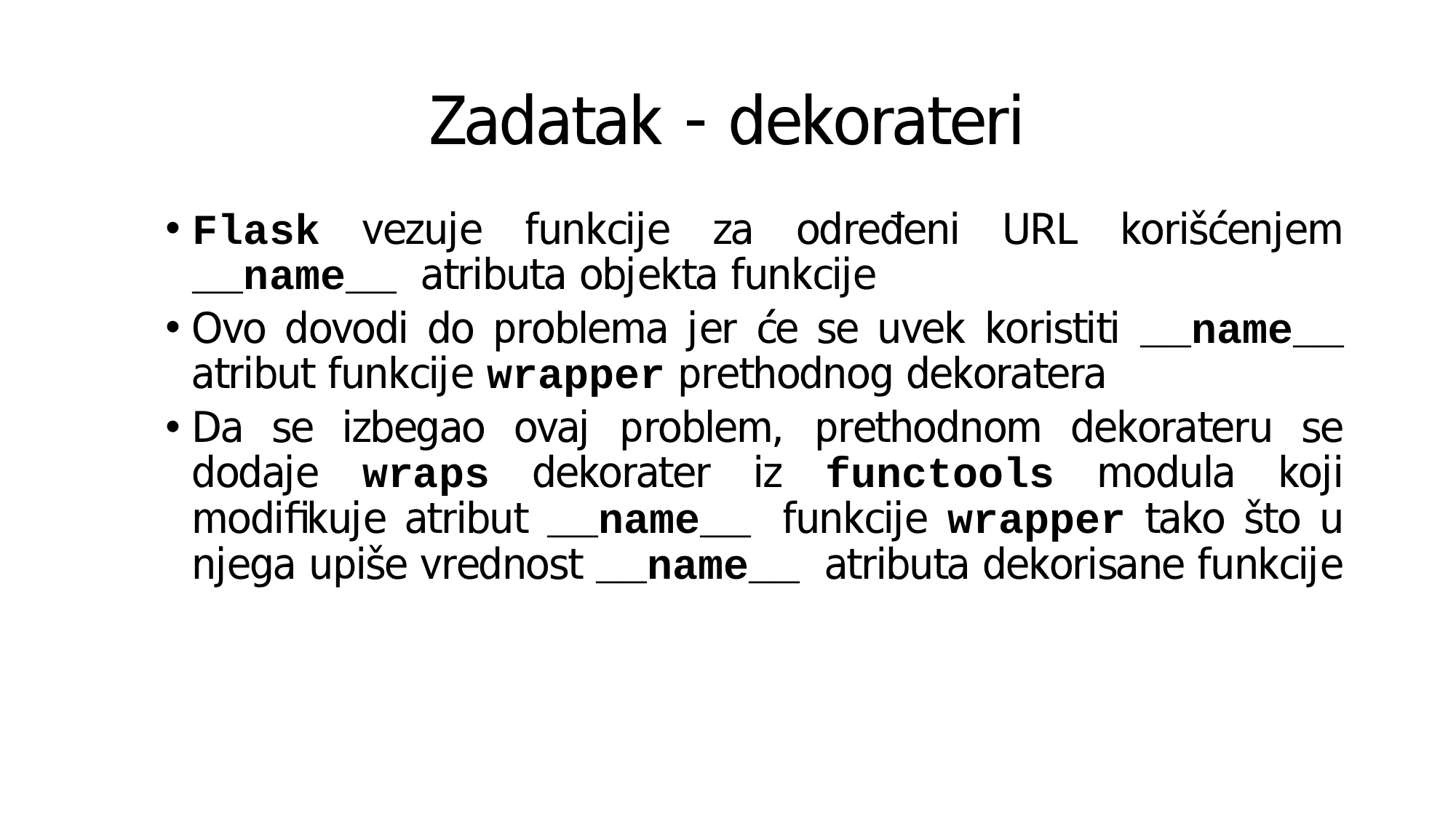

# Zadatak - dekorateri
Flask vezuje funkcije za određeni URL korišćenjem __name__ atributa objekta funkcije
Ovo dovodi do problema jer će se uvek koristiti __name__ atribut funkcije wrapper prethodnog dekoratera
Da se izbegao ovaj problem, prethodnom dekorateru se dodaje wraps dekorater iz functools modula koji modifikuje atribut __name__ funkcije wrapper tako što u njega upiše vrednost __name__ atributa dekorisane funkcije